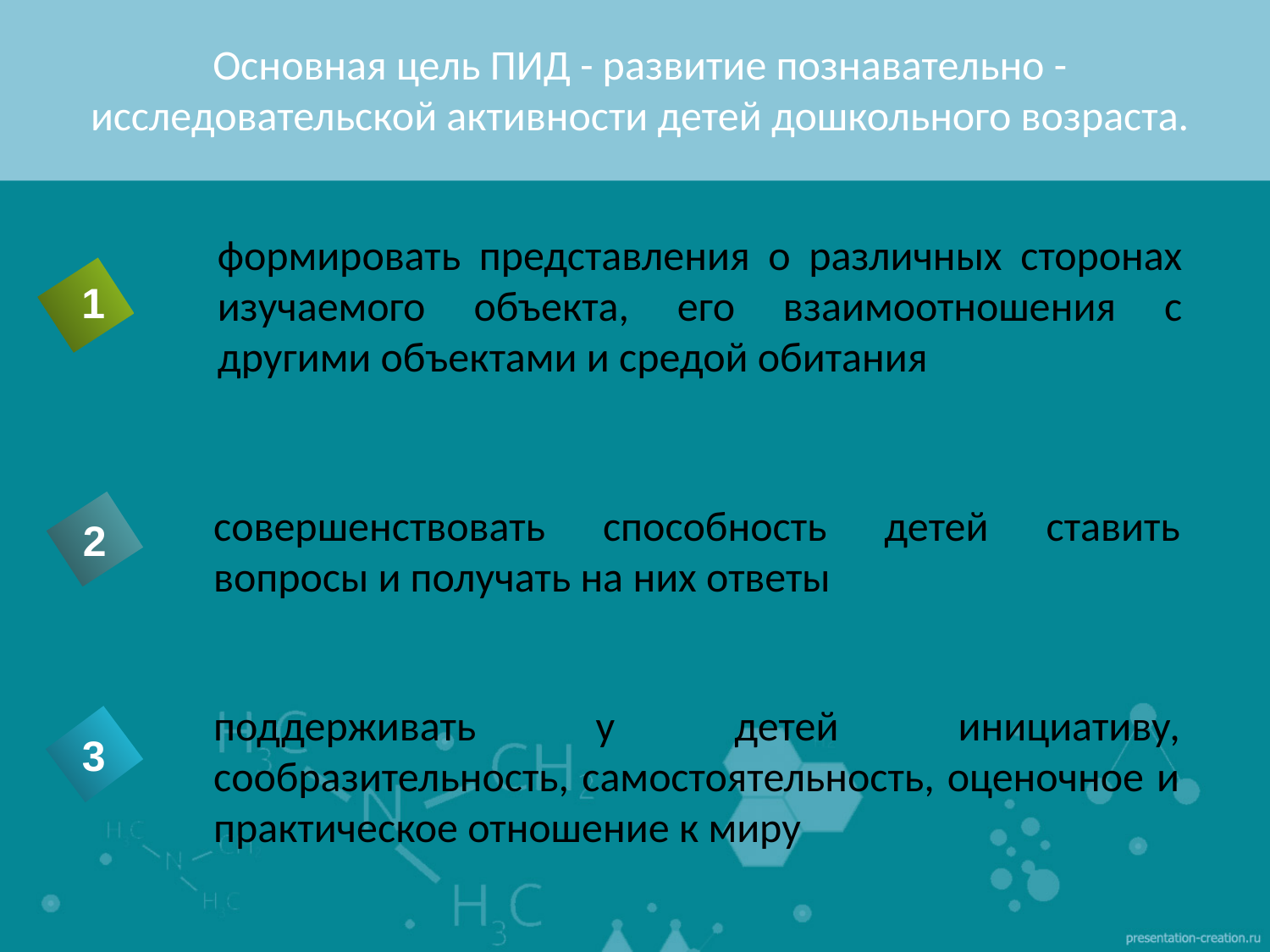

# Основная цель ПИД - развитие познавательно - исследовательской активности детей дошкольного возраста.
формировать представления о различных сторонах изучаемого объекта, его взаимоотношения с другими объектами и средой обитания

1
совершенствовать способность детей ставить вопросы и получать на них ответы

2
поддерживать у детей инициативу, сообразительность, самостоятельность, оценочное и практическое отношение к миру

3